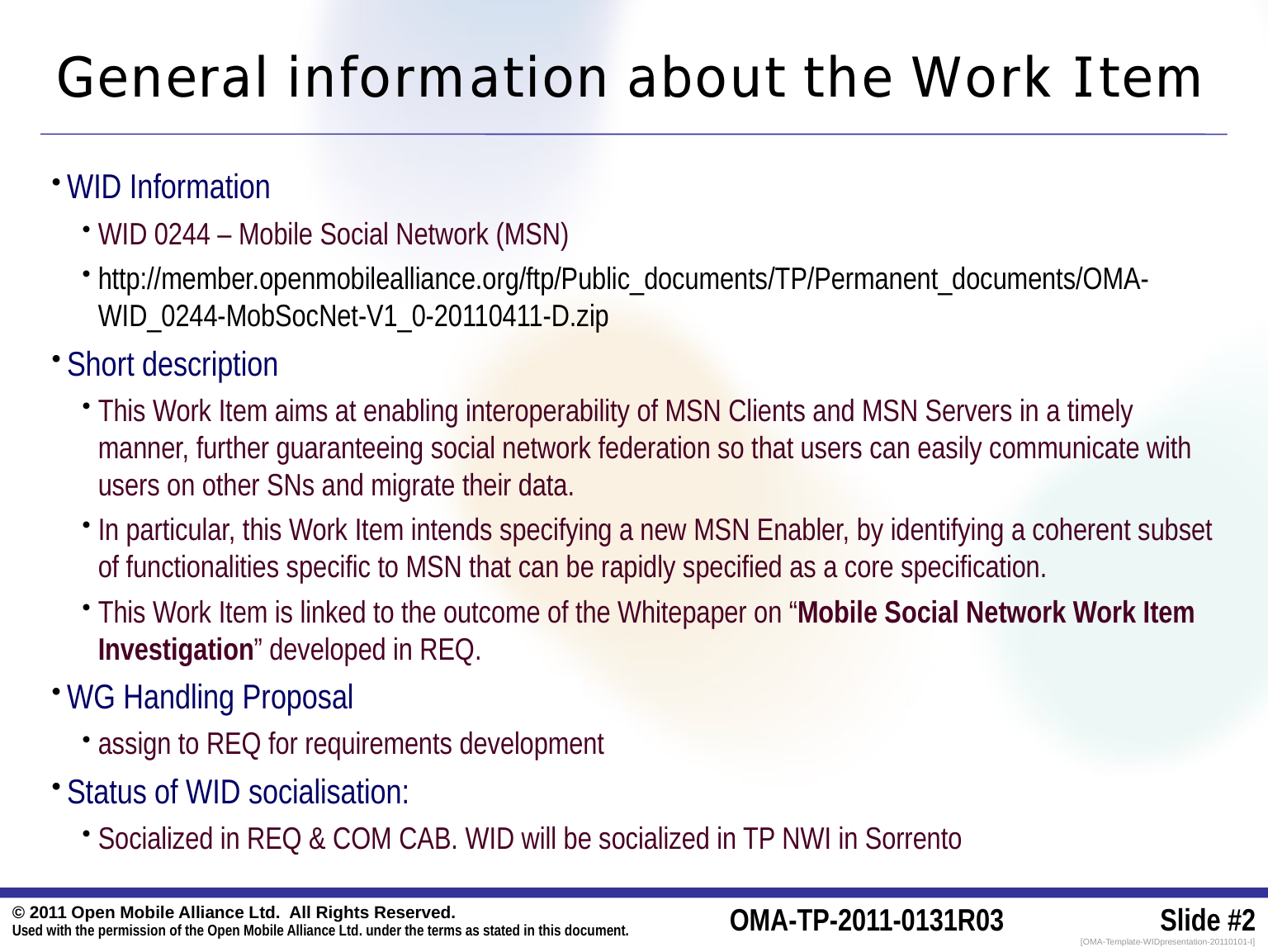

# General information about the Work Item
WID Information
WID 0244 – Mobile Social Network (MSN)
http://member.openmobilealliance.org/ftp/Public_documents/TP/Permanent_documents/OMA-WID_0244-MobSocNet-V1_0-20110411-D.zip
Short description
This Work Item aims at enabling interoperability of MSN Clients and MSN Servers in a timely manner, further guaranteeing social network federation so that users can easily communicate with users on other SNs and migrate their data.
In particular, this Work Item intends specifying a new MSN Enabler, by identifying a coherent subset of functionalities specific to MSN that can be rapidly specified as a core specification.
This Work Item is linked to the outcome of the Whitepaper on “Mobile Social Network Work Item Investigation” developed in REQ.
WG Handling Proposal
assign to REQ for requirements development
Status of WID socialisation:
Socialized in REQ & COM CAB. WID will be socialized in TP NWI in Sorrento